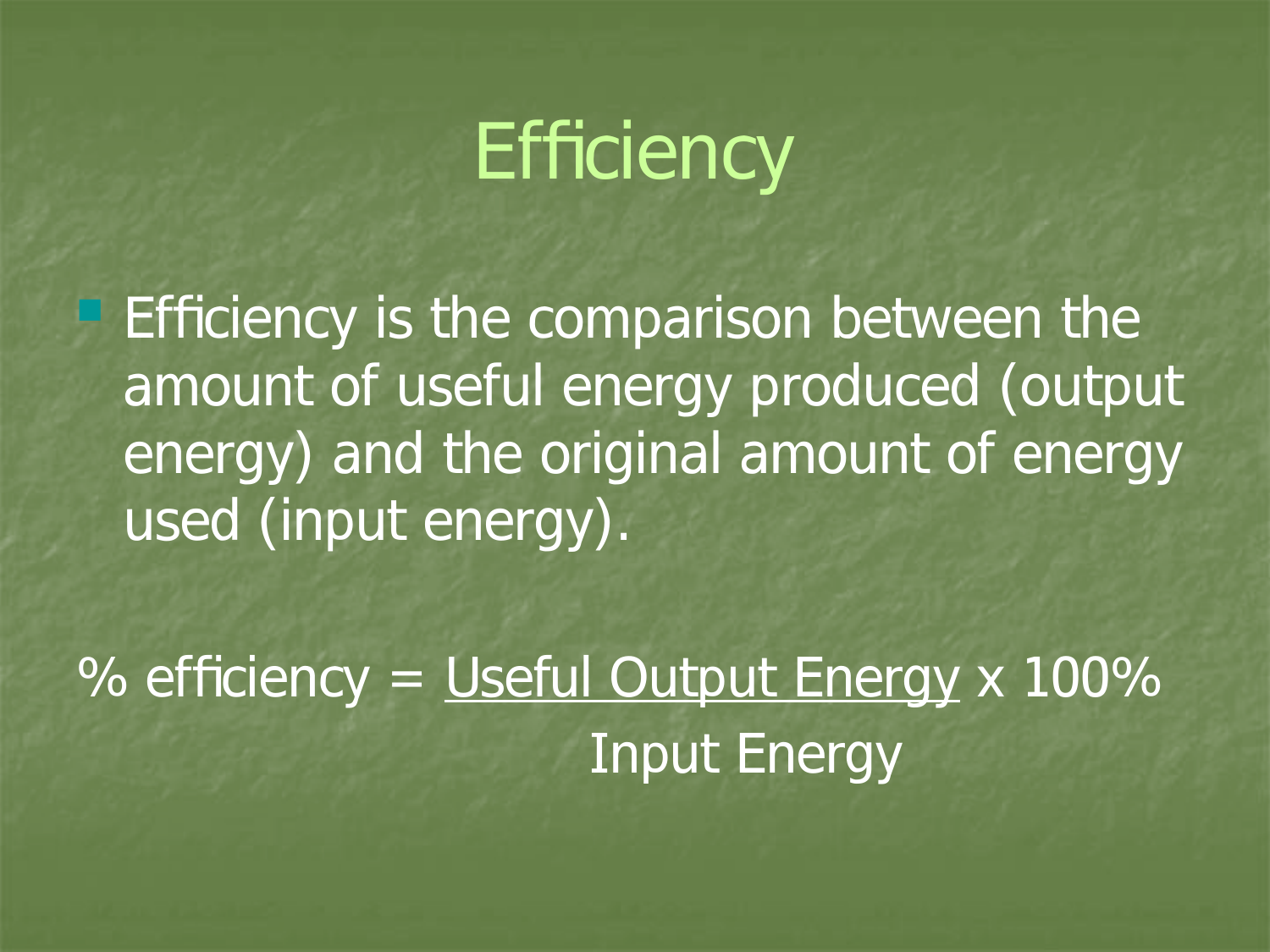

# Efficiency
Efficiency is the comparison between the amount of useful energy produced (output energy) and the original amount of energy used (input energy).

% efficiency = Useful Output Energy x 100%
				     Input Energy